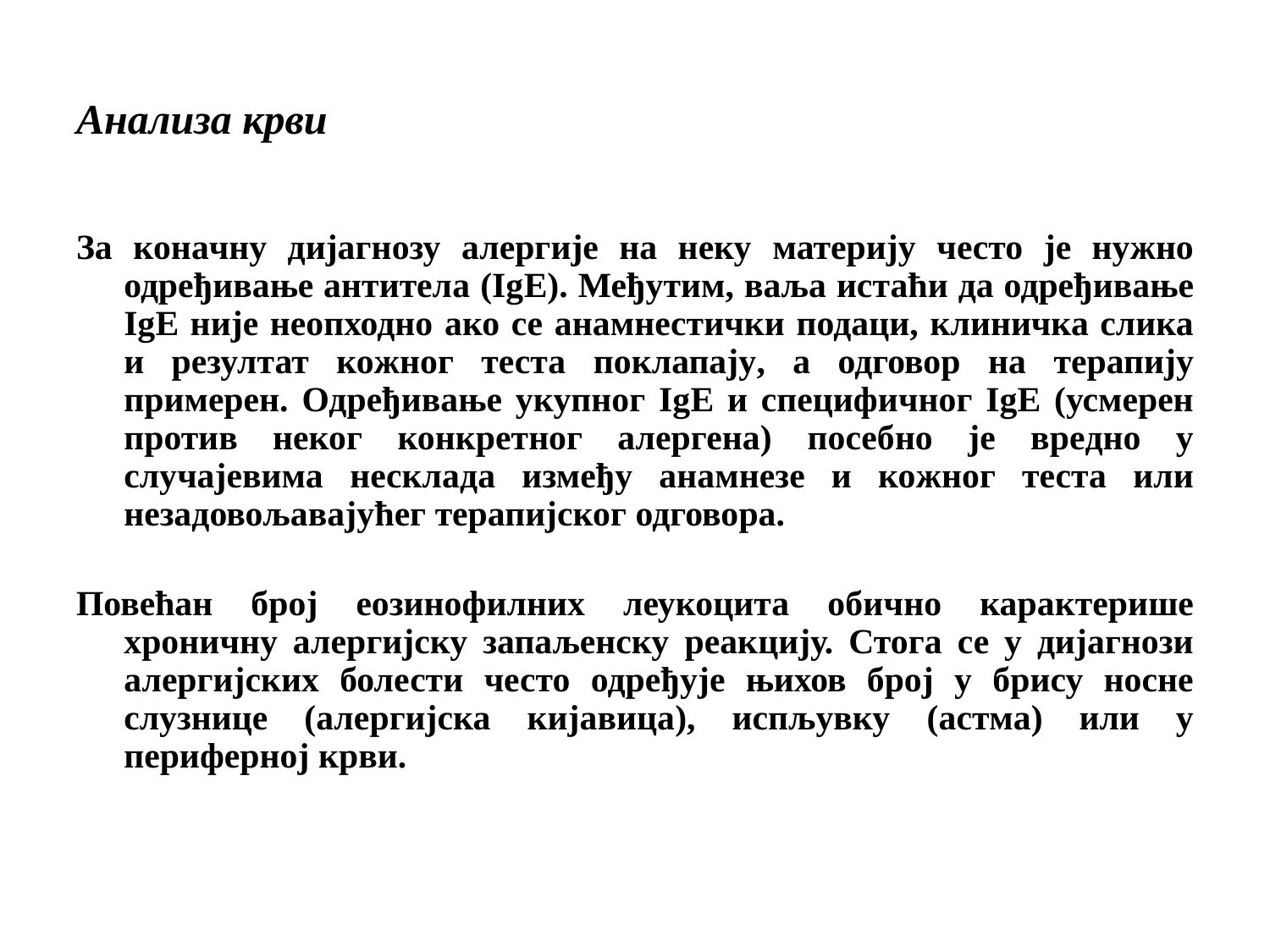

# Анализа крви
За коначну дијагнозу алергије на неку материју често је нужно одређивање антитела (IgЕ). Међутим, ваља истаћи да одређивање IgЕ није неопходно ако се анамнестички подаци, клиничка слика и резултат кожног теста поклапају, а одговор на терапију примерен. Одређивање укупног IgЕ и специфичног IgЕ (усмерен против неког конкретног алергена) посебно је вредно у случајевима несклада између анамнезе и кожног теста или незадовољавајућег терапијског одговора.

Повећан број еозинофилних леукоцита обично карактерише хроничну алергијску запаљенску реакцију. Стога се у дијагнози алергијских болести често одређује њихов број у брису носне слузнице (алергијска кијавица), испљувку (астма) или у периферној крви.